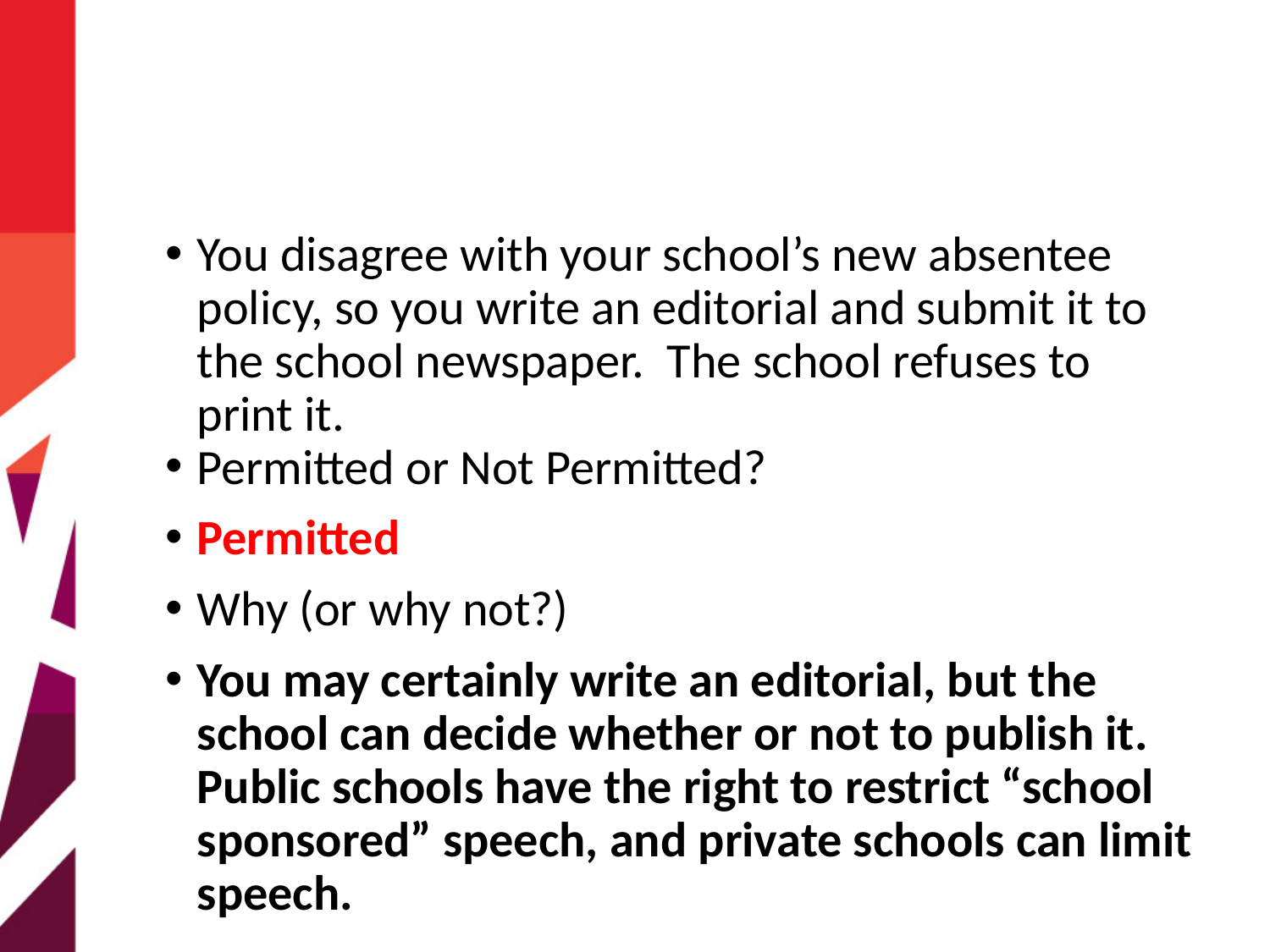

#
You disagree with your school’s new absentee policy, so you write an editorial and submit it to the school newspaper.  The school refuses to print it.
Permitted or Not Permitted?
Permitted
Why (or why not?)
You may certainly write an editorial, but the school can decide whether or not to publish it. Public schools have the right to restrict “school sponsored” speech, and private schools can limit speech.